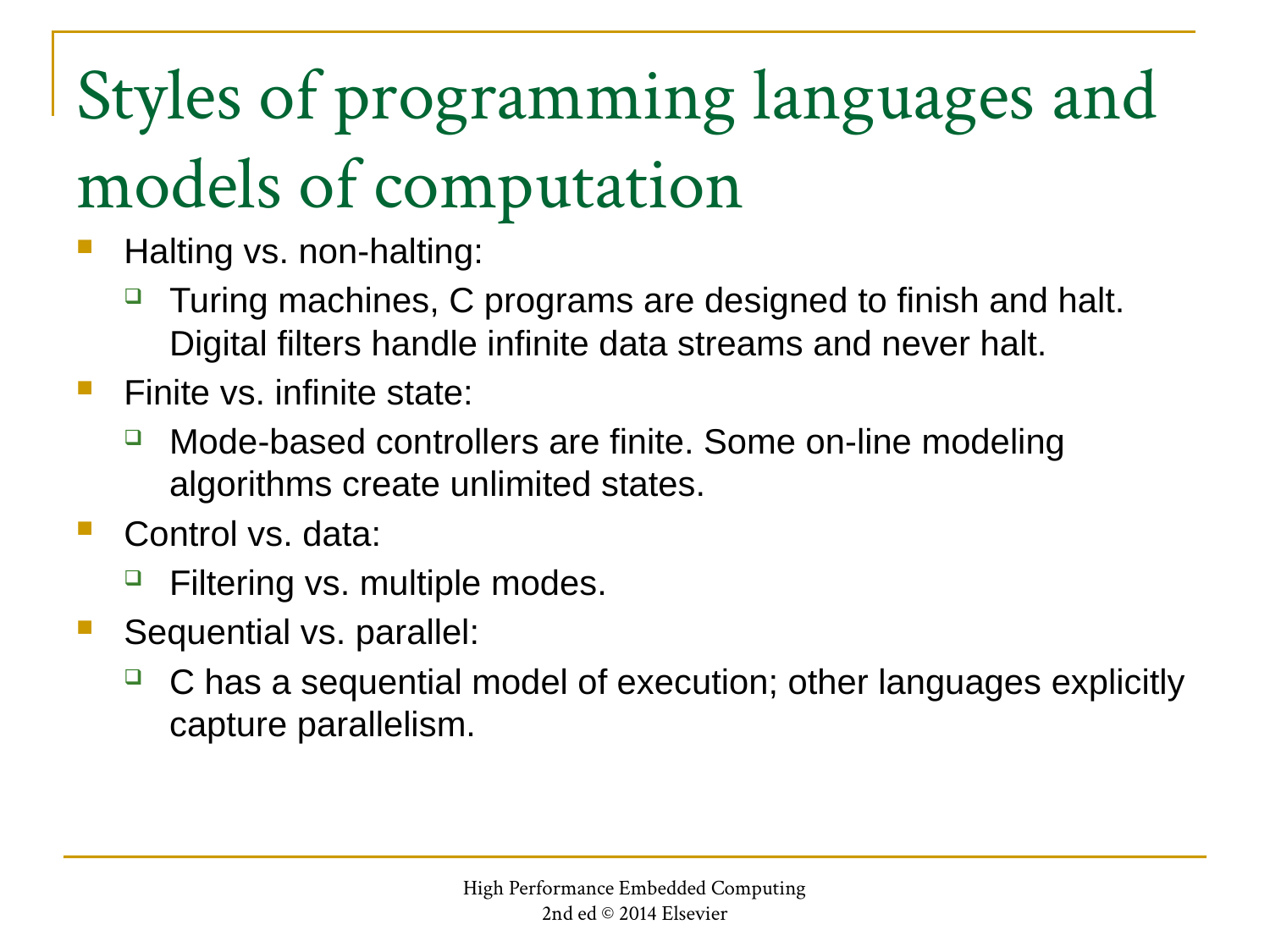

# Styles of programming languages and models of computation
Halting vs. non-halting:
Turing machines, C programs are designed to finish and halt. Digital filters handle infinite data streams and never halt.
Finite vs. infinite state:
Mode-based controllers are finite. Some on-line modeling algorithms create unlimited states.
Control vs. data:
Filtering vs. multiple modes.
Sequential vs. parallel:
C has a sequential model of execution; other languages explicitly capture parallelism.
High Performance Embedded Computing 2nd ed © 2014 Elsevier